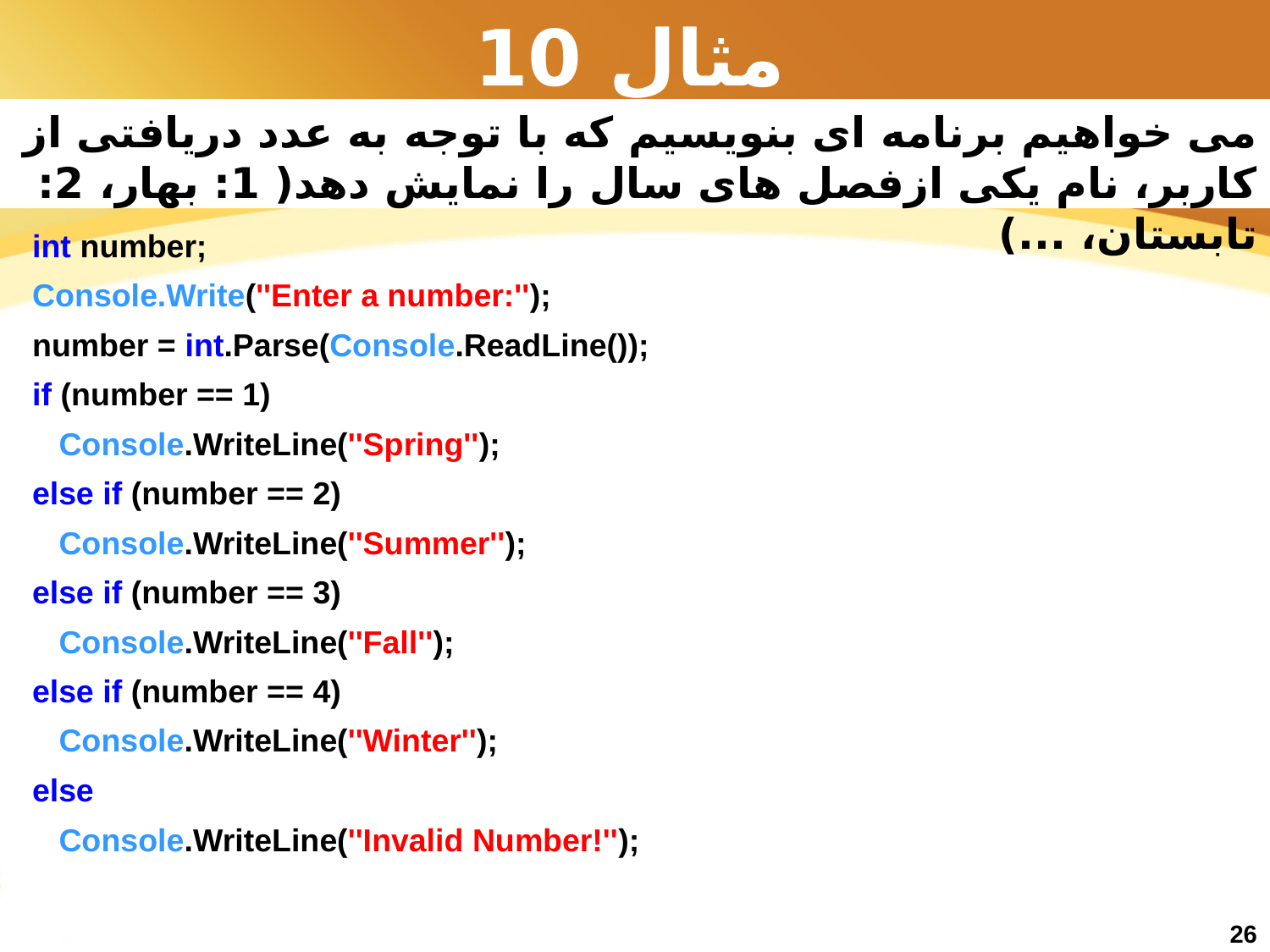

# مثال 10
می خواهیم برنامه ای بنویسیم که با توجه به عدد دریافتی از کاربر، نام یکی ازفصل های سال را نمایش دهد( 1: بهار، 2: تابستان، ...)
int number;
Console.Write(''Enter a number:'');
number = int.Parse(Console.ReadLine());
if (number == 1)
   Console.WriteLine(''Spring'');
else if (number == 2)
   Console.WriteLine(''Summer'');
else if (number == 3)
   Console.WriteLine(''Fall'');
else if (number == 4)
   Console.WriteLine(''Winter'');
else
   Console.WriteLine(''Invalid Number!'');
26